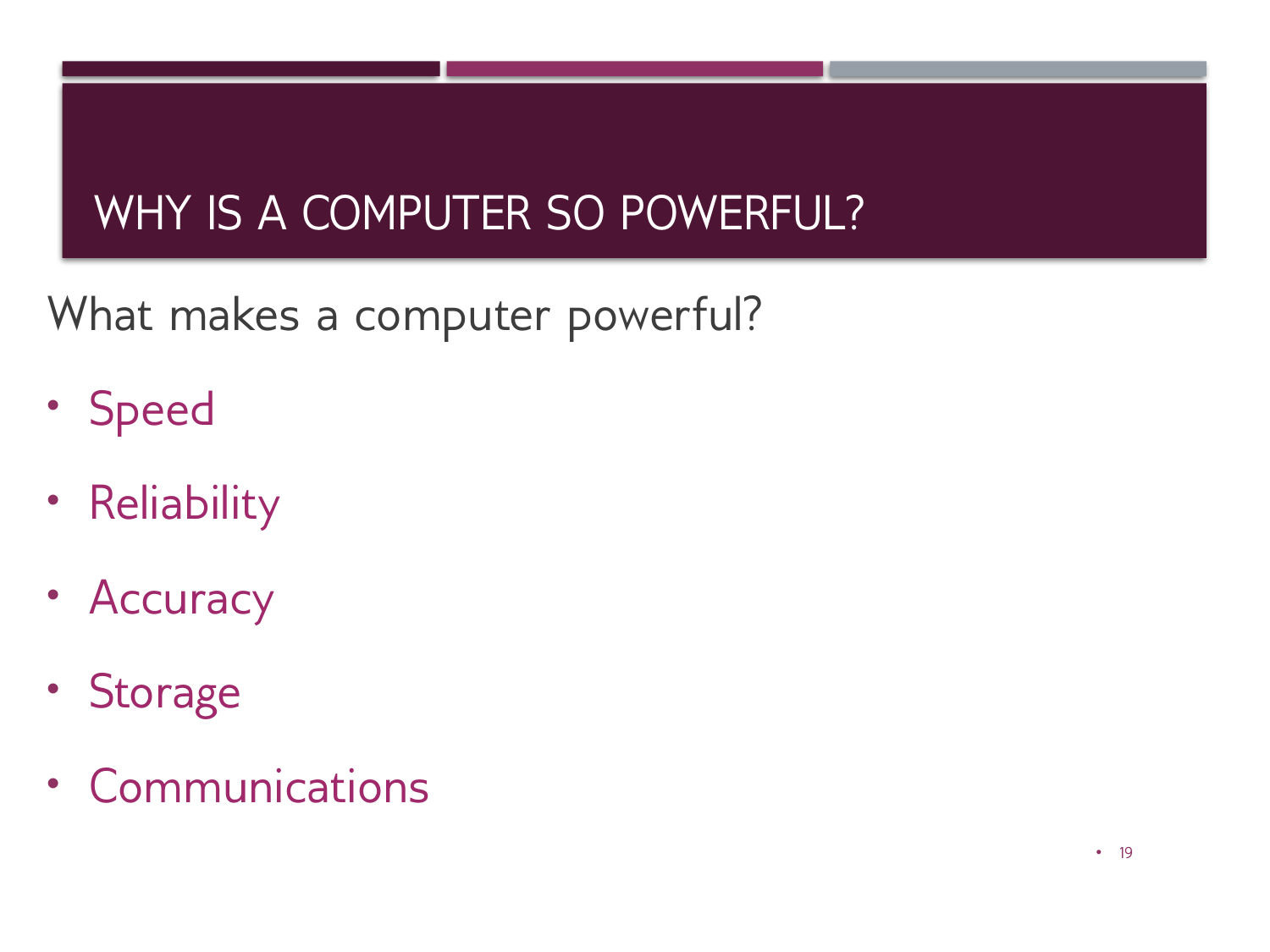

# Why Is a Computer So Powerful?
What makes a computer powerful?
Speed
Reliability
Accuracy
Storage
Communications

19